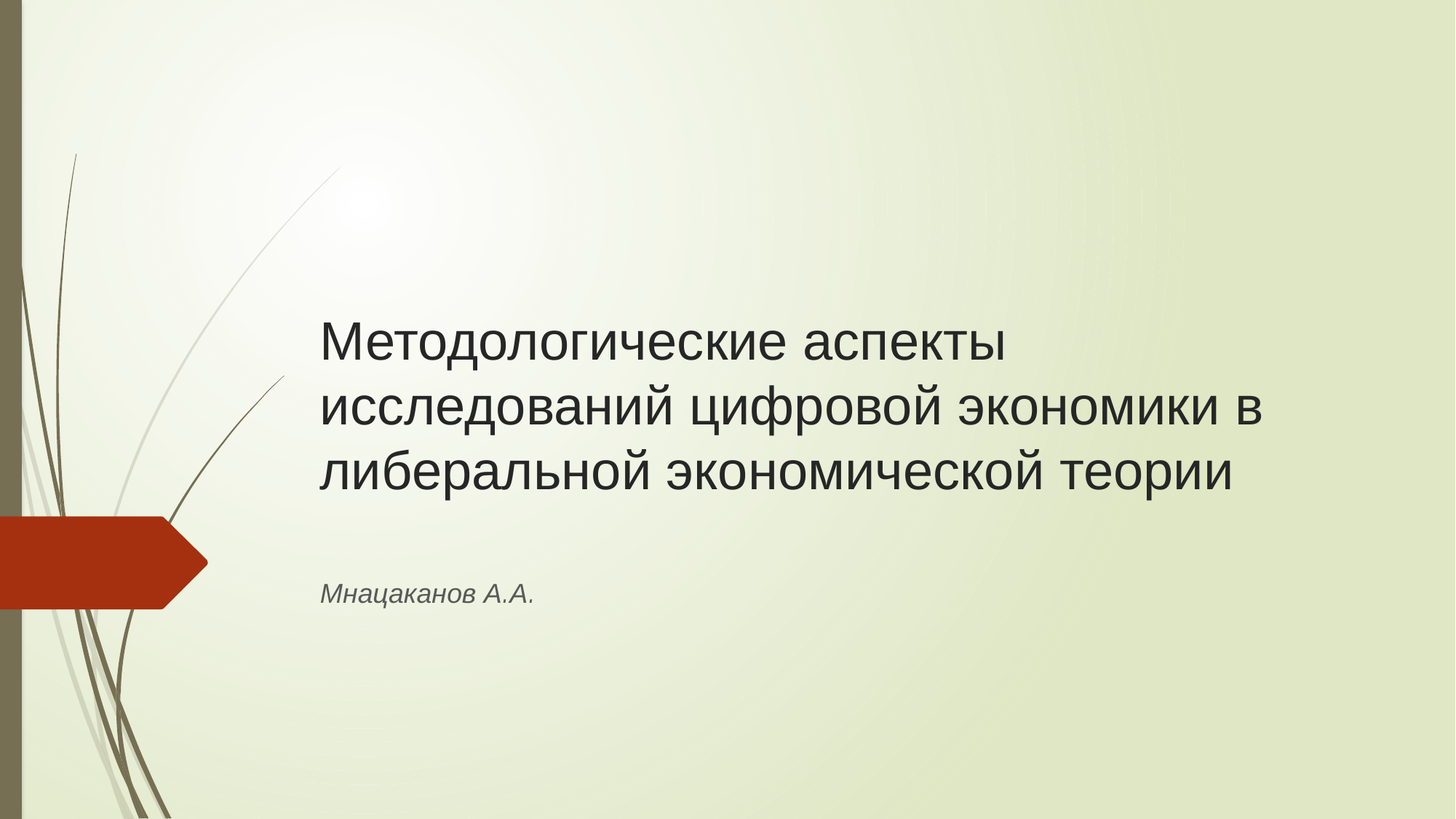

# Методологические аспекты исследований цифровой экономики в либеральной экономической теории
Мнацаканов А.А.